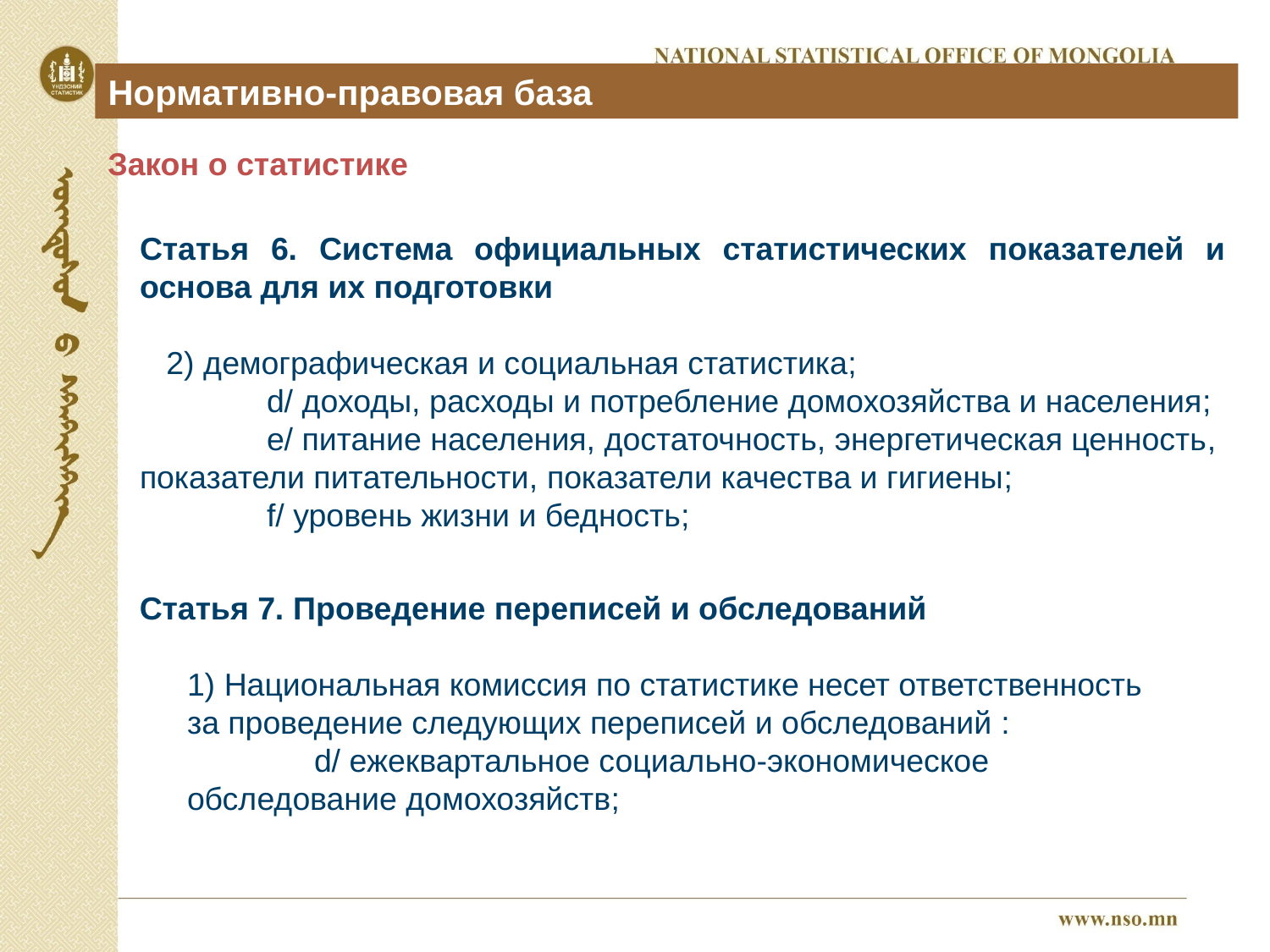

Нормативно-правовая база
Закон о статистике
Статья 6. Система официальных статистических показателей и основа для их подготовки

   2) демографическая и социальная статистика;
	d/ доходы, расходы и потребление домохозяйства и населения;
	e/ питание населения, достаточность, энергетическая ценность, показатели питательности, показатели качества и гигиены;
	f/ уровень жизни и бедность;
Статья 7. Проведение переписей и обследований

	1) Национальная комиссия по статистике несет ответственность за проведение следующих переписей и обследований :
		d/ ежеквартальное социально-экономическое обследование домохозяйств;